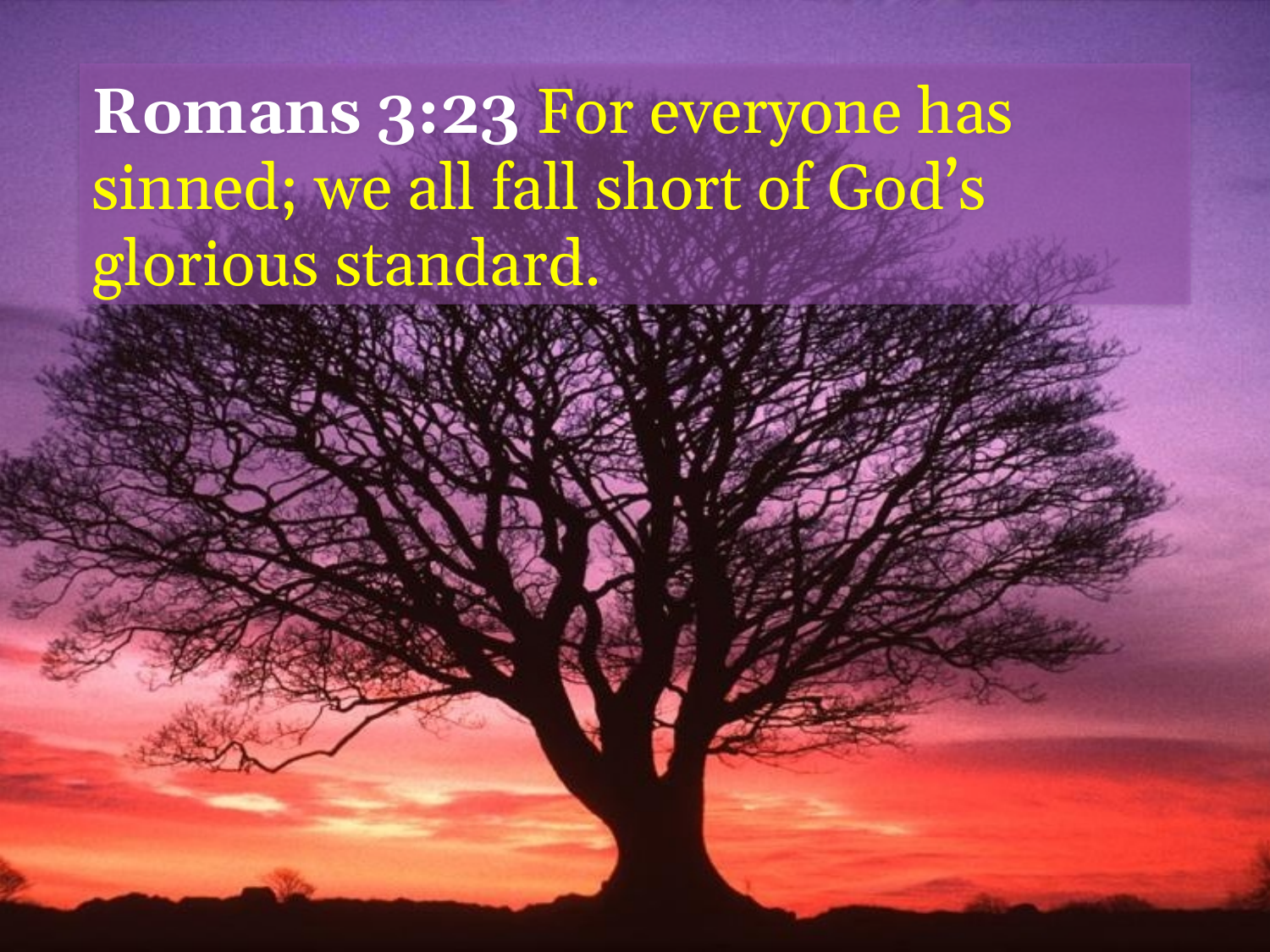

Romans 3:23 For everyone has sinned; we all fall short of God’s glorious standard.